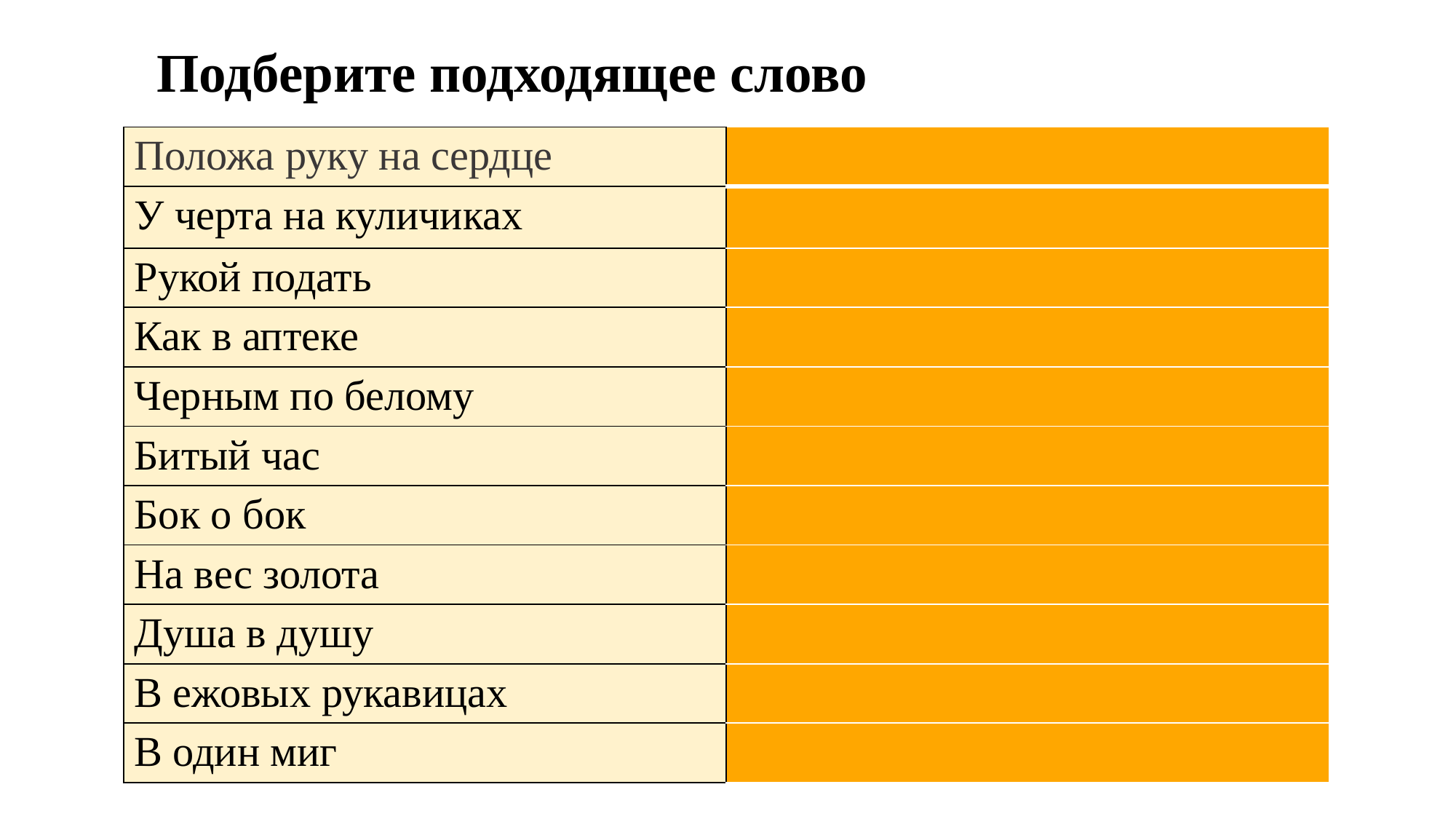

Подберите подходящее слово
| Положа руку на сердце |  |
| --- | --- |
| У черта на куличиках |  |
| Рукой подать |  |
| Как в аптеке |  |
| Черным по белому |  |
| Битый час |  |
| Бок о бок |  |
| На вес золота |  |
| Душа в душу |  |
| В ежовых рукавицах |  |
| В один миг |  |